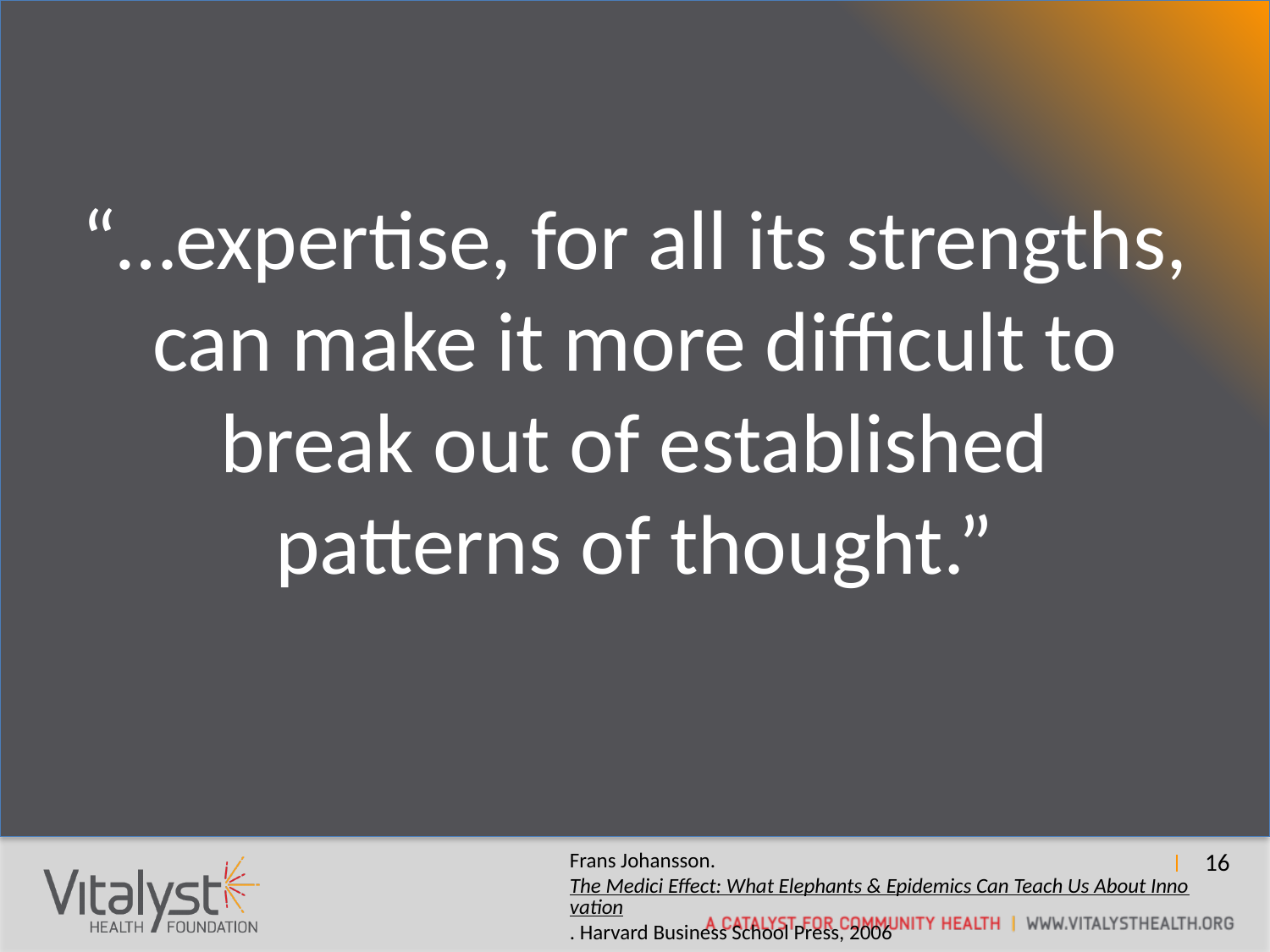

“…expertise, for all its strengths, can make it more difficult to break out of established patterns of thought.”
Frans Johansson. The Medici Effect: What Elephants & Epidemics Can Teach Us About Innovation. Harvard Business School Press, 2006